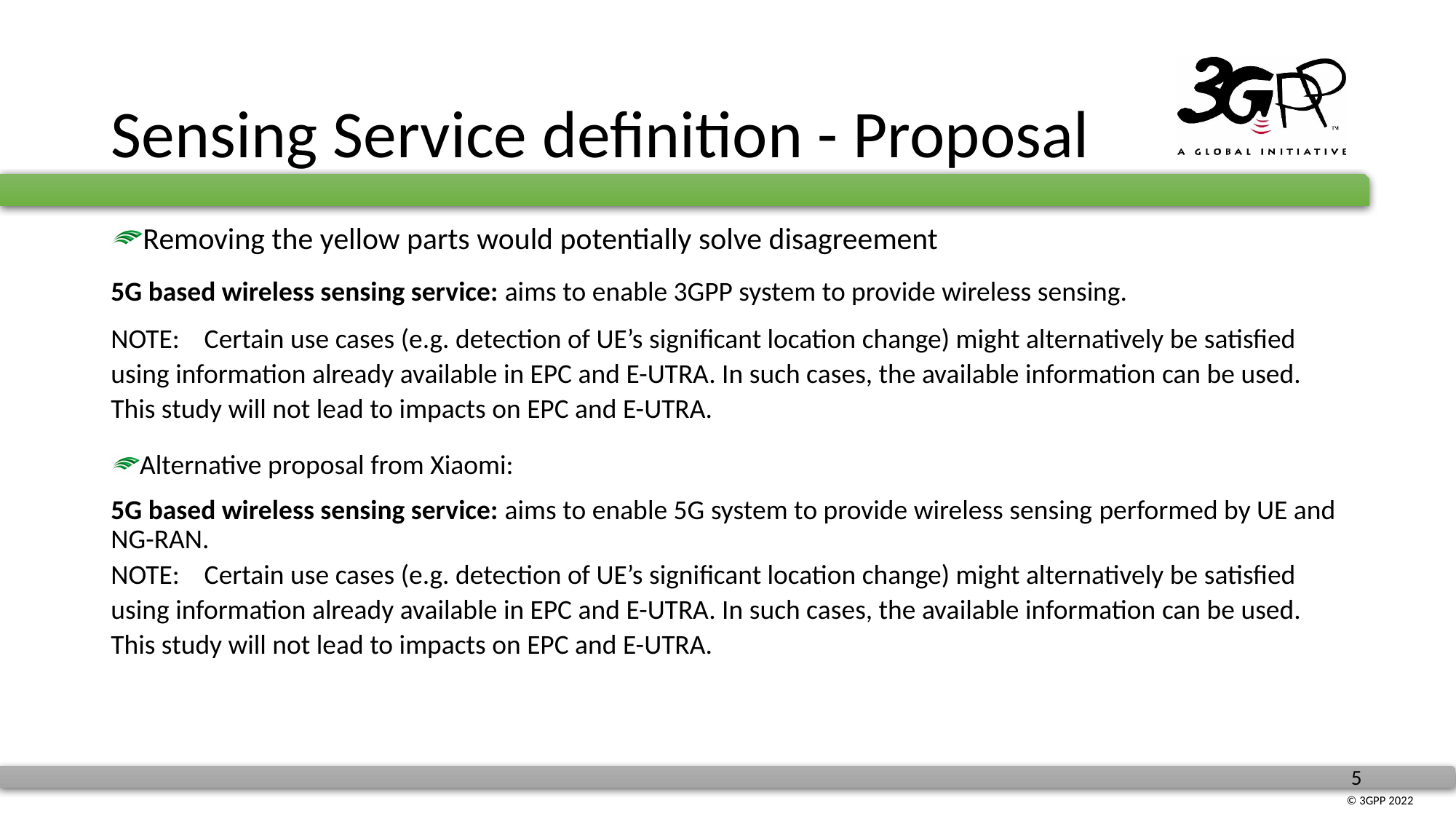

# Sensing Service definition - Proposal
Removing the yellow parts would potentially solve disagreement
5G based wireless sensing service: aims to enable 3GPP system to provide wireless sensing.
NOTE:    Certain use cases (e.g. detection of UE’s significant location change) might alternatively be satisfied using information already available in EPC and E-UTRA. In such cases, the available information can be used. This study will not lead to impacts on EPC and E-UTRA.
Alternative proposal from Xiaomi:
5G based wireless sensing service: aims to enable 5G system to provide wireless sensing performed by UE and NG-RAN.
NOTE:    Certain use cases (e.g. detection of UE’s significant location change) might alternatively be satisfied using information already available in EPC and E-UTRA. In such cases, the available information can be used. This study will not lead to impacts on EPC and E-UTRA.